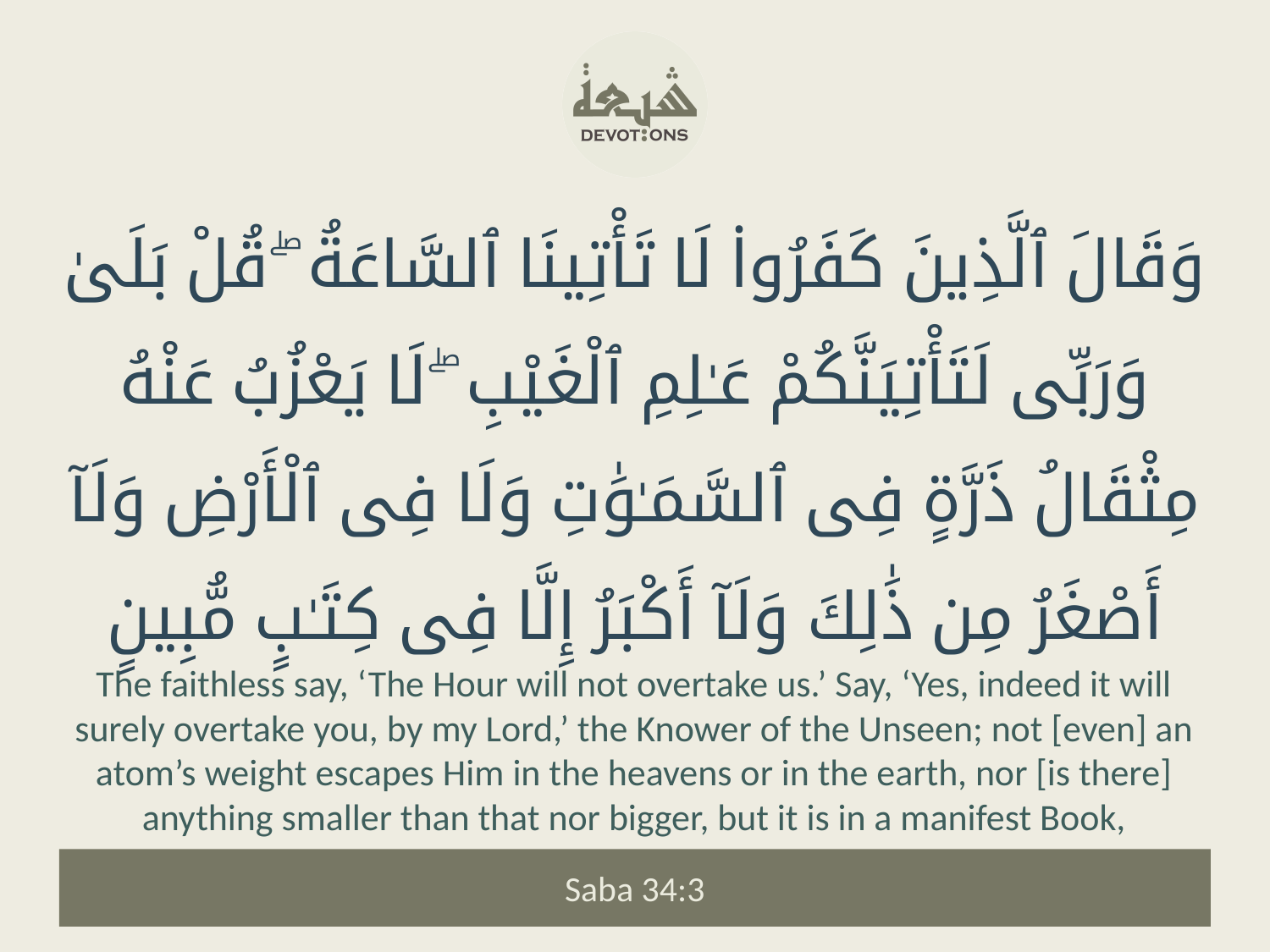

وَقَالَ ٱلَّذِينَ كَفَرُوا۟ لَا تَأْتِينَا ٱلسَّاعَةُ ۖ قُلْ بَلَىٰ وَرَبِّى لَتَأْتِيَنَّكُمْ عَـٰلِمِ ٱلْغَيْبِ ۖ لَا يَعْزُبُ عَنْهُ مِثْقَالُ ذَرَّةٍ فِى ٱلسَّمَـٰوَٰتِ وَلَا فِى ٱلْأَرْضِ وَلَآ أَصْغَرُ مِن ذَٰلِكَ وَلَآ أَكْبَرُ إِلَّا فِى كِتَـٰبٍ مُّبِينٍ
The faithless say, ‘The Hour will not overtake us.’ Say, ‘Yes, indeed it will surely overtake you, by my Lord,’ the Knower of the Unseen; not [even] an atom’s weight escapes Him in the heavens or in the earth, nor [is there] anything smaller than that nor bigger, but it is in a manifest Book,
Saba 34:3